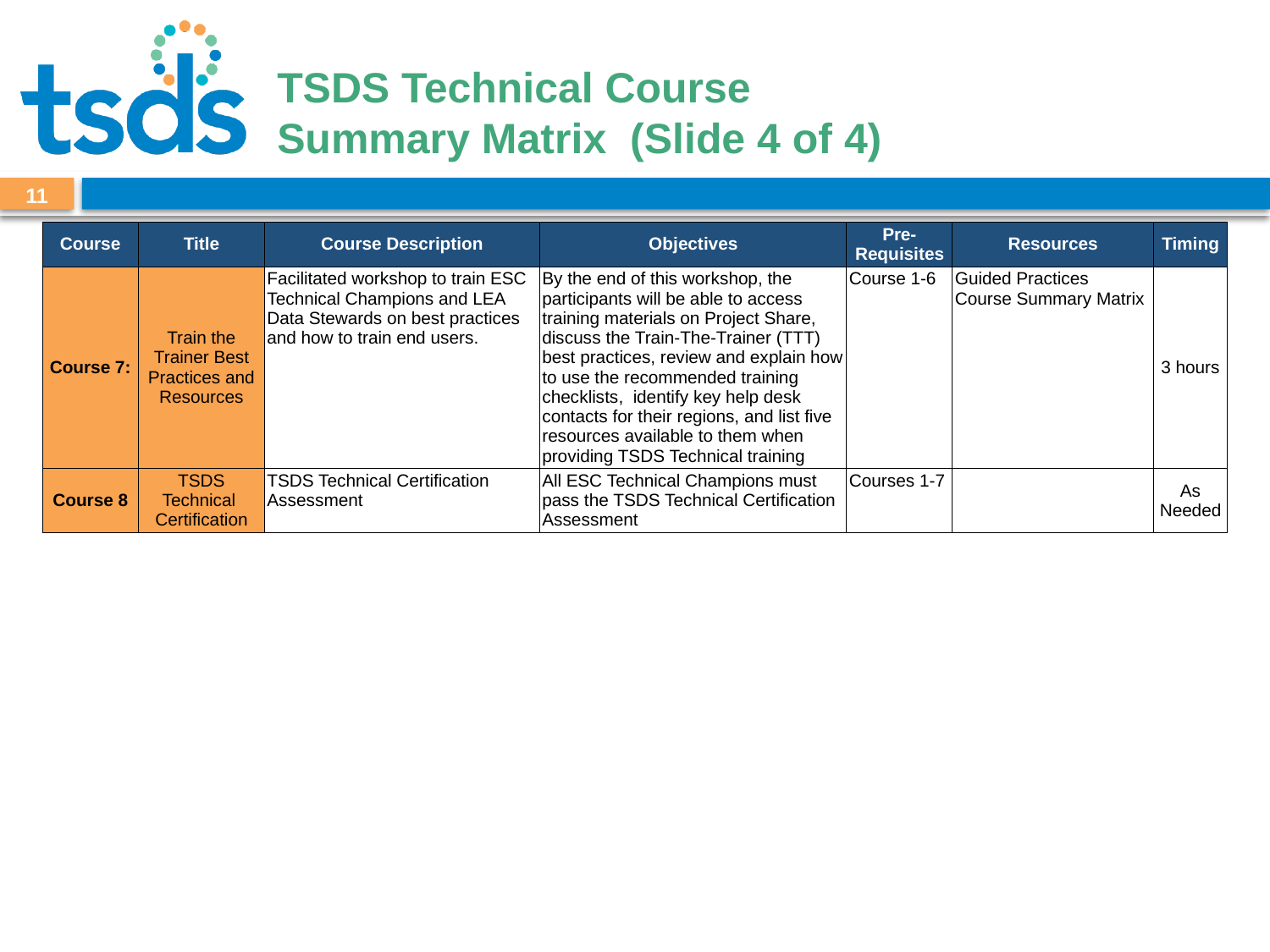

# TSDS Technical Course Summary Matrix  (Slide 4 of 4)
11
| Course | Title | Course Description | Objectives | Pre-Requisites | Resources | Timing |
| --- | --- | --- | --- | --- | --- | --- |
| Course 7: | Train the Trainer Best Practices and Resources | Facilitated workshop to train ESC Technical Champions and LEA Data Stewards on best practices and how to train end users. | By the end of this workshop, the participants will be able to access training materials on Project Share, discuss the Train-The-Trainer (TTT) best practices, review and explain how to use the recommended training checklists, identify key help desk contacts for their regions, and list five resources available to them when providing TSDS Technical training | Course 1-6 | Guided Practices Course Summary Matrix | 3 hours |
| Course 8 | TSDS Technical Certification | TSDS Technical Certification Assessment | All ESC Technical Champions must pass the TSDS Technical Certification Assessment | Courses 1-7 |  | As Needed |